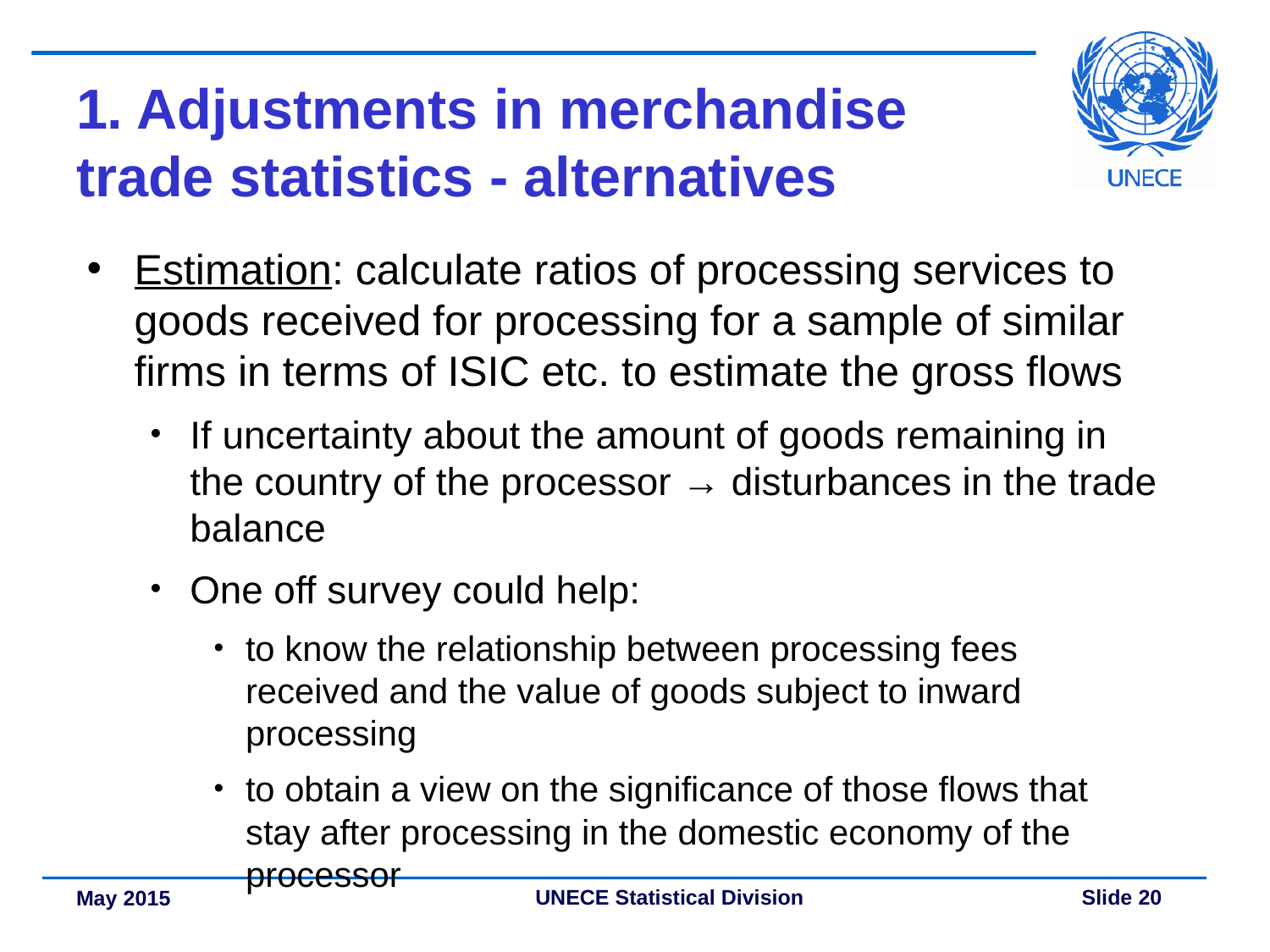

# 1. Adjustments in merchandise trade statistics - alternatives
Estimation: calculate ratios of processing services to goods received for processing for a sample of similar firms in terms of ISIC etc. to estimate the gross flows
If uncertainty about the amount of goods remaining in the country of the processor → disturbances in the trade balance
One off survey could help:
to know the relationship between processing fees received and the value of goods subject to inward processing
to obtain a view on the significance of those flows that stay after processing in the domestic economy of the processor

May 2015